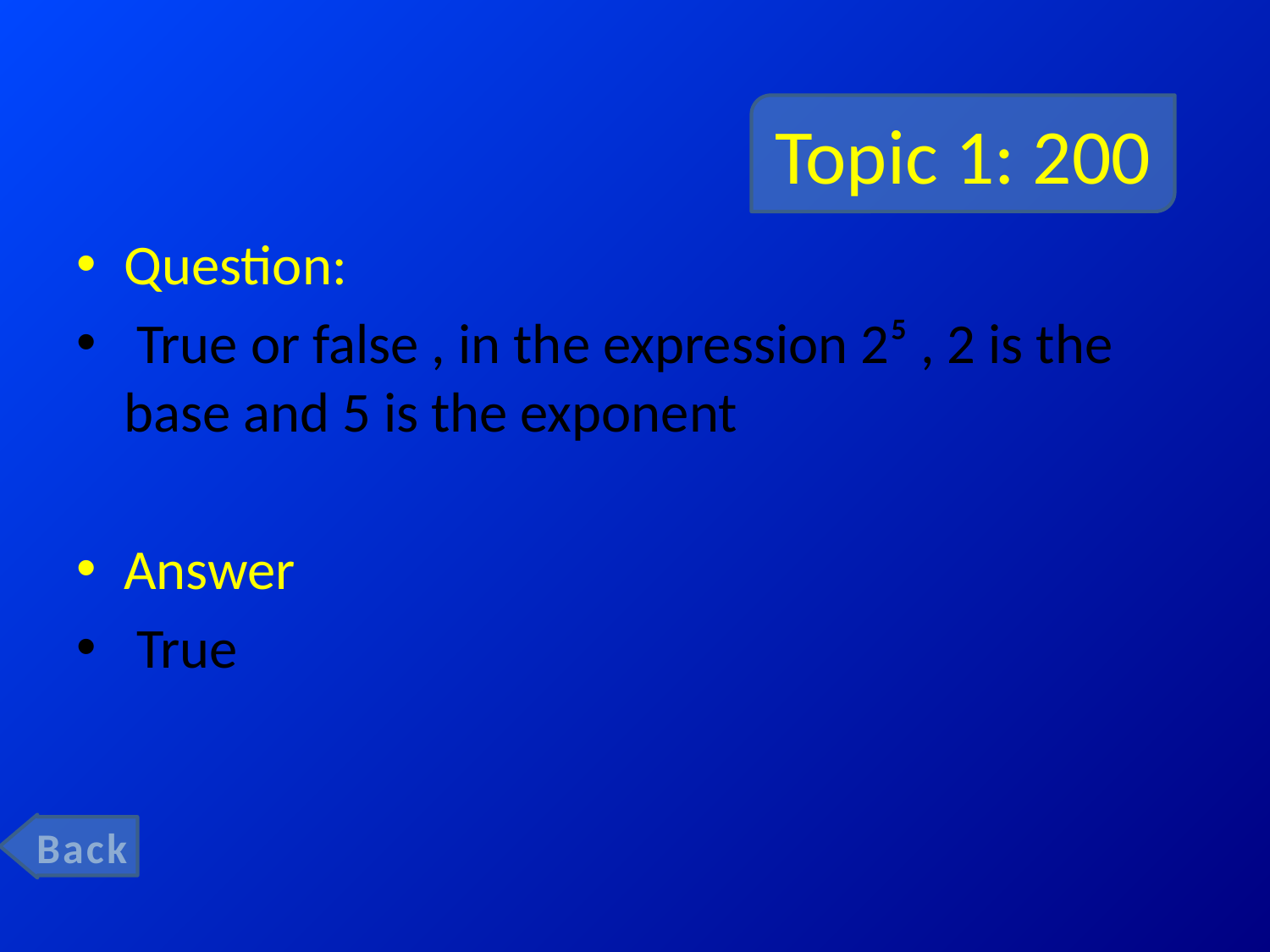

# Topic 1: 200

Question:
 True or false , in the expression 2⁵ , 2 is the base and 5 is the exponent

Answer
 True

Back